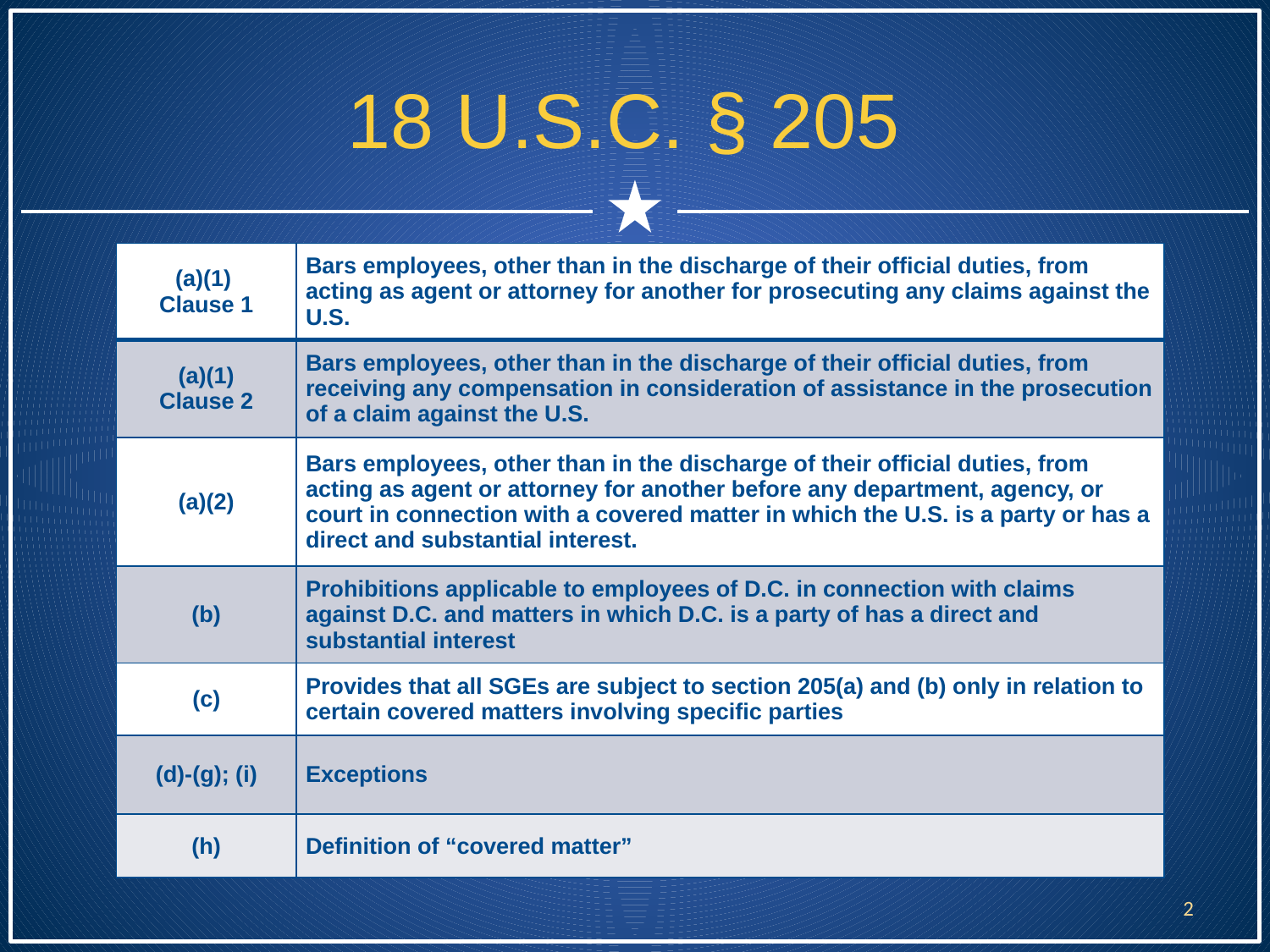

# 18 U.S.C. § 205
| (a)(1) Clause 1 | Bars employees, other than in the discharge of their official duties, from acting as agent or attorney for another for prosecuting any claims against the U.S. |
| --- | --- |
| (a)(1) Clause 2 | Bars employees, other than in the discharge of their official duties, from receiving any compensation in consideration of assistance in the prosecution of a claim against the U.S. |
| (a)(2) | Bars employees, other than in the discharge of their official duties, from acting as agent or attorney for another before any department, agency, or court in connection with a covered matter in which the U.S. is a party or has a direct and substantial interest. |
| (b) | Prohibitions applicable to employees of D.C. in connection with claims against D.C. and matters in which D.C. is a party of has a direct and substantial interest |
| (c) | Provides that all SGEs are subject to section 205(a) and (b) only in relation to certain covered matters involving specific parties |
| (d)-(g); (i) | Exceptions |
| (h) | Definition of “covered matter” |
2